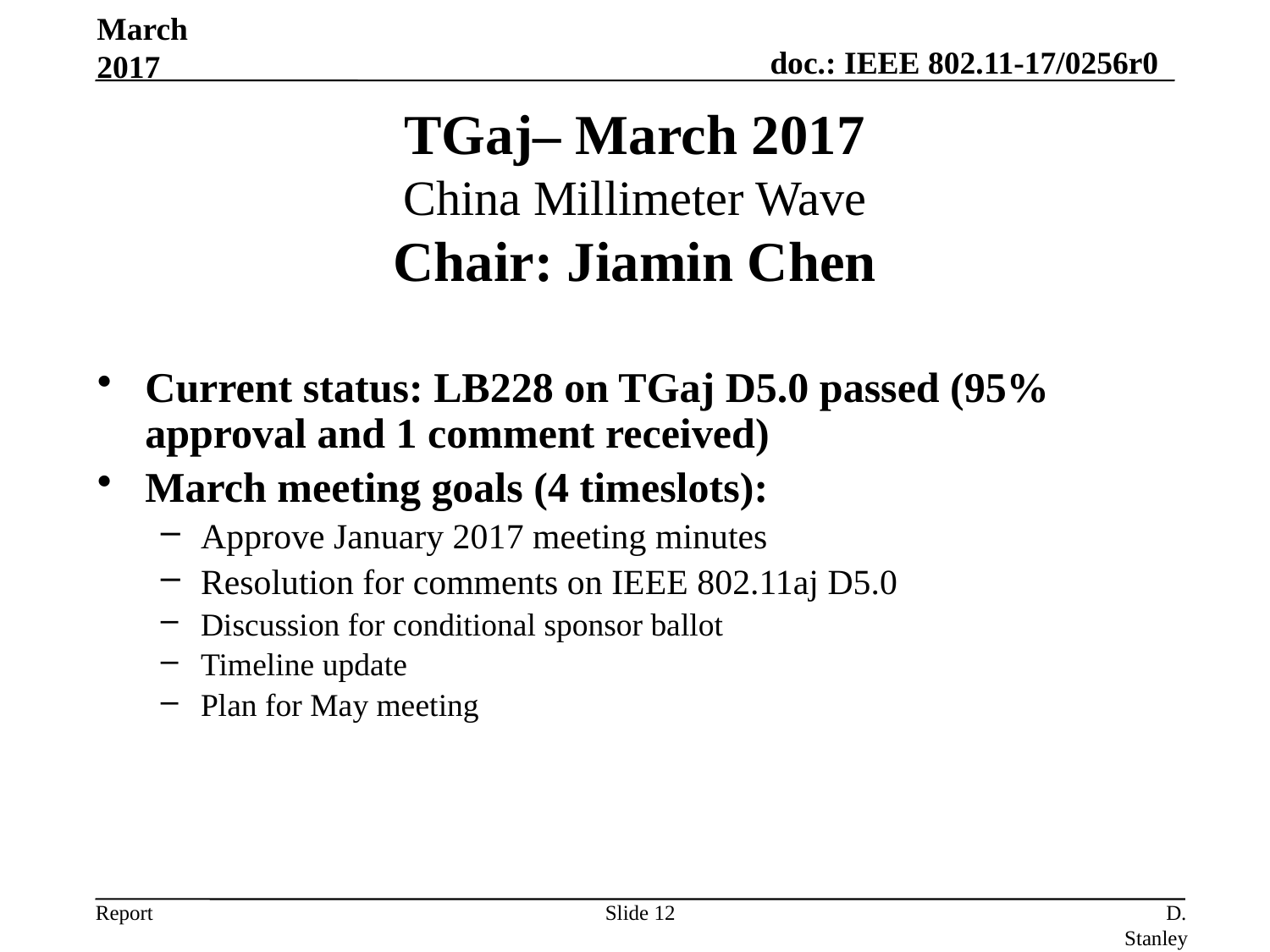

March 2017
# TGaj– March 2017 China Millimeter Wave Chair: Jiamin Chen
Current status: LB228 on TGaj D5.0 passed (95% approval and 1 comment received)
March meeting goals (4 timeslots):
Approve January 2017 meeting minutes
Resolution for comments on IEEE 802.11aj D5.0
Discussion for conditional sponsor ballot
Timeline update
Plan for May meeting

Slide 12
D. Stanley, HP Enterprise